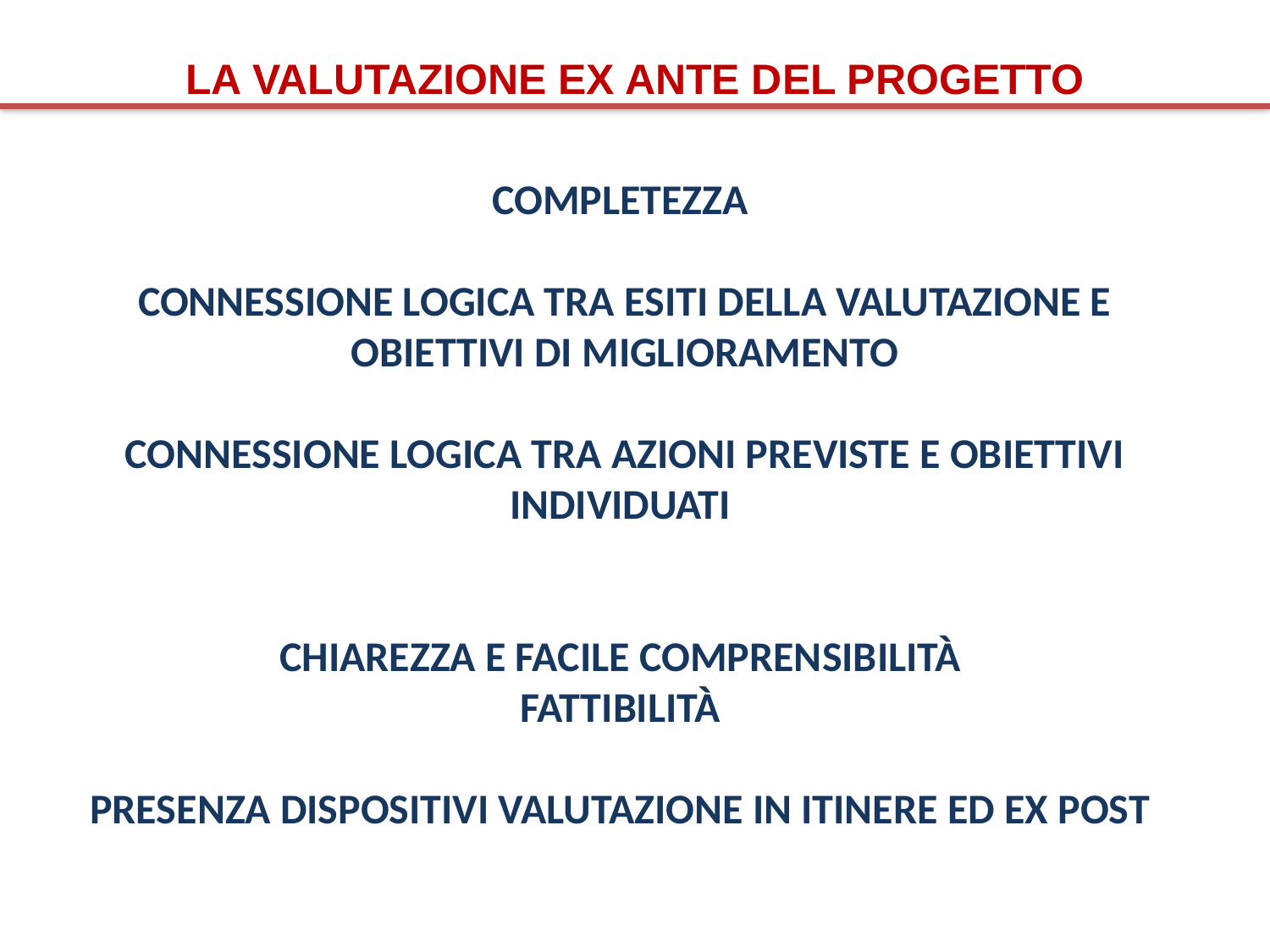

LA VALUTAZIONE EX ANTE DEL PROGETTO
COMPLETEZZA

CONNESSIONE LOGICA TRA ESITI DELLA VALUTAZIONE E OBIETTIVI DI MIGLIORAMENTO

CONNESSIONE LOGICA TRA AZIONI PREVISTE E OBIETTIVI INDIVIDUATI

CHIAREZZA E FACILE COMPRENSIBILITÀ
FATTIBILITÀ

PRESENZA DISPOSITIVI VALUTAZIONE IN ITINERE ED EX POST